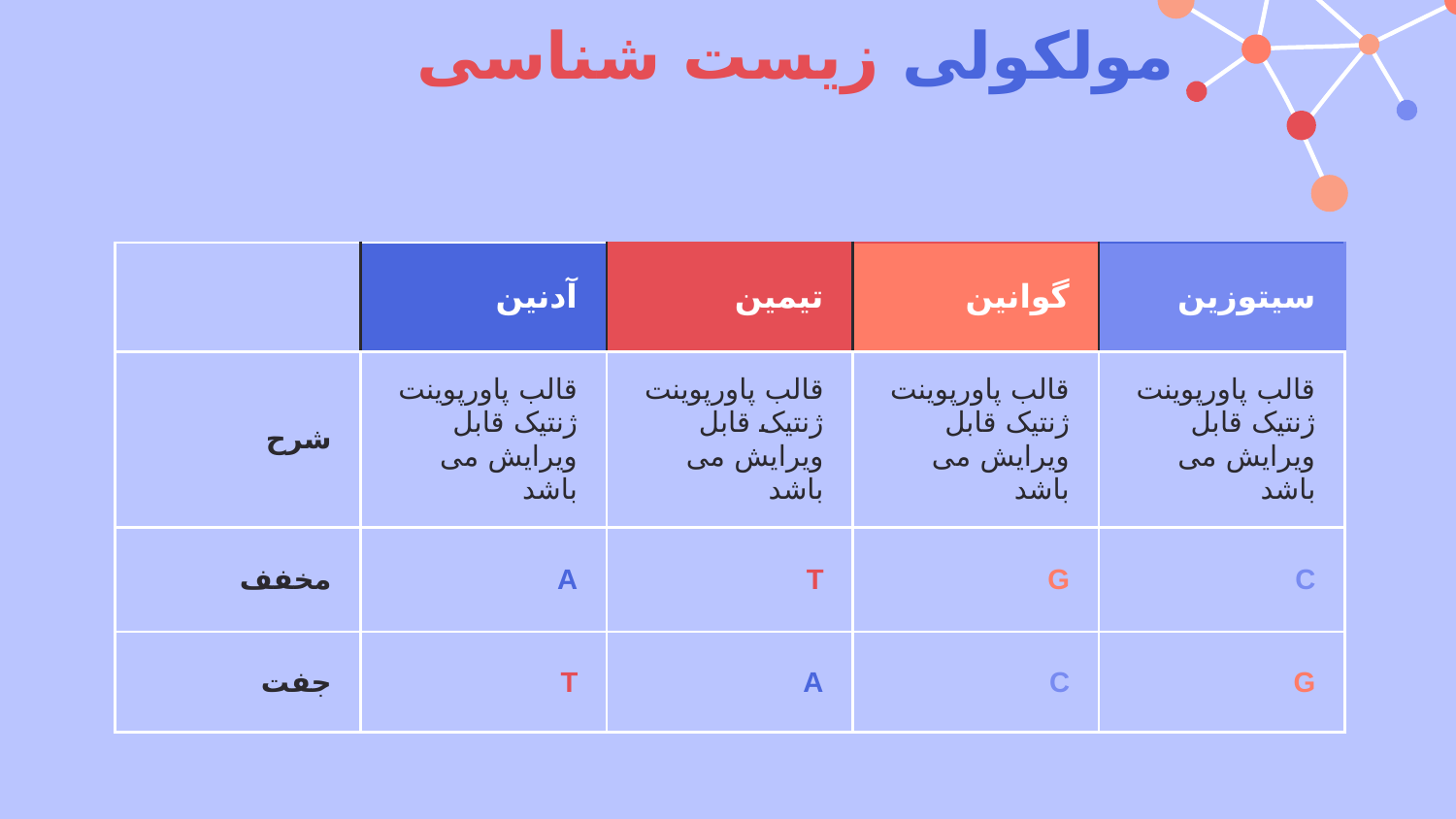

# مولکولی زیست شناسی
|  | آدنین | تیمین | گوانین | سیتوزین |
| --- | --- | --- | --- | --- |
| شرح | قالب پاورپوینت ژنتیک قابل ویرایش می باشد | قالب پاورپوینت ژنتیک قابل ویرایش می باشد | قالب پاورپوینت ژنتیک قابل ویرایش می باشد | قالب پاورپوینت ژنتیک قابل ویرایش می باشد |
| مخفف | A | T | G | C |
| جفت | T | A | C | G |